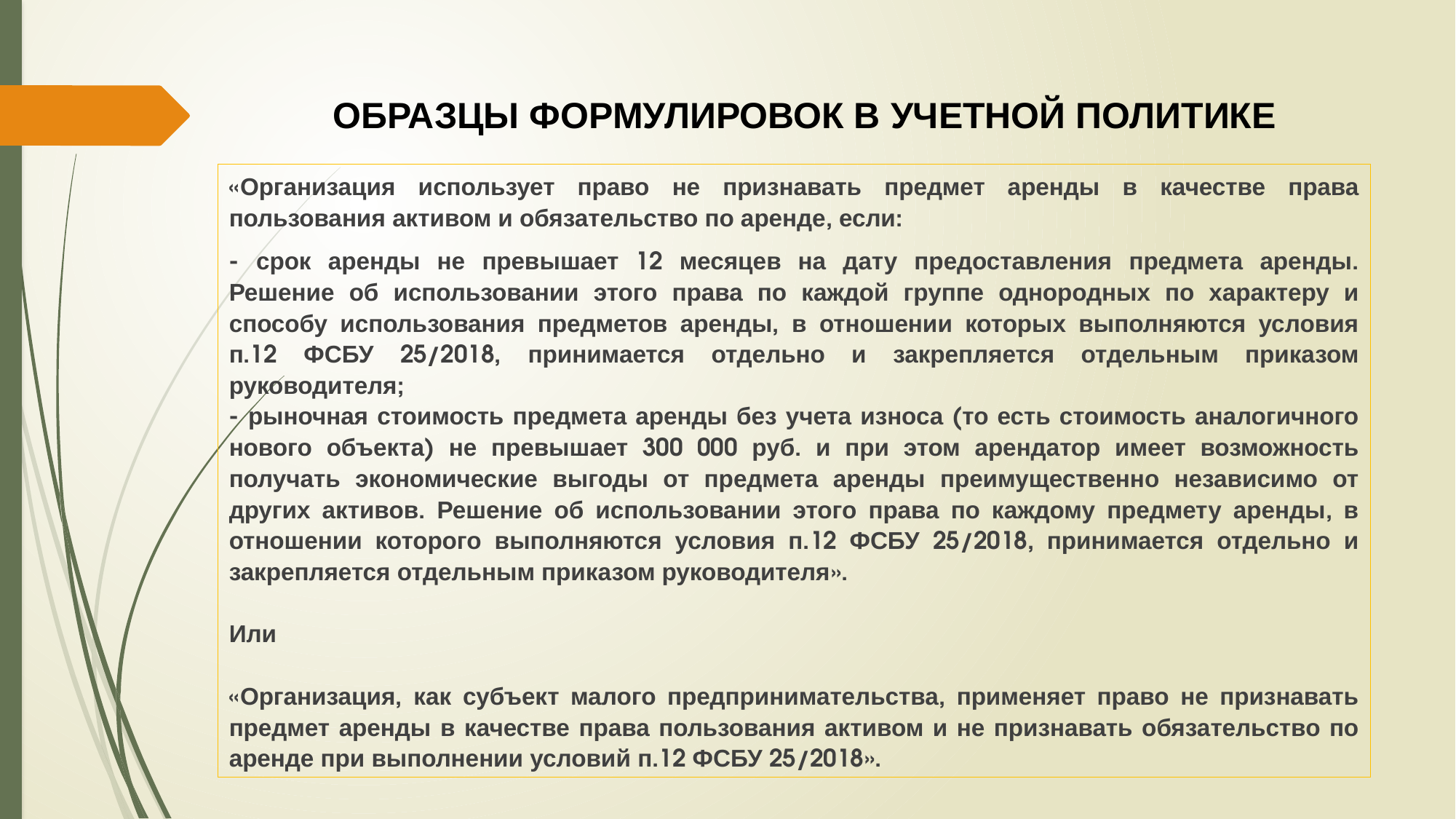

ОБРАЗЦЫ ФОРМУЛИРОВОК В УЧЕТНОЙ ПОЛИТИКЕ
«Организация использует право не признавать предмет аренды в качестве права пользования активом и обязательство по аренде, если:
- срок аренды не превышает 12 месяцев на дату предоставления предмета аренды. Решение об использовании этого права по каждой группе однородных по характеру и способу использования предметов аренды, в отношении которых выполняются условия п.12 ФСБУ 25/2018, принимается отдельно и закрепляется отдельным приказом руководителя;
- рыночная стоимость предмета аренды без учета износа (то есть стоимость аналогичного нового объекта) не превышает 300 000 руб. и при этом арендатор имеет возможность получать экономические выгоды от предмета аренды преимущественно независимо от других активов. Решение об использовании этого права по каждому предмету аренды, в отношении которого выполняются условия п.12 ФСБУ 25/2018, принимается отдельно и закрепляется отдельным приказом руководителя».

Или

«Организация, как субъект малого предпринимательства, применяет право не признавать предмет аренды в качестве права пользования активом и не признавать обязательство по аренде при выполнении условий п.12 ФСБУ 25/2018».